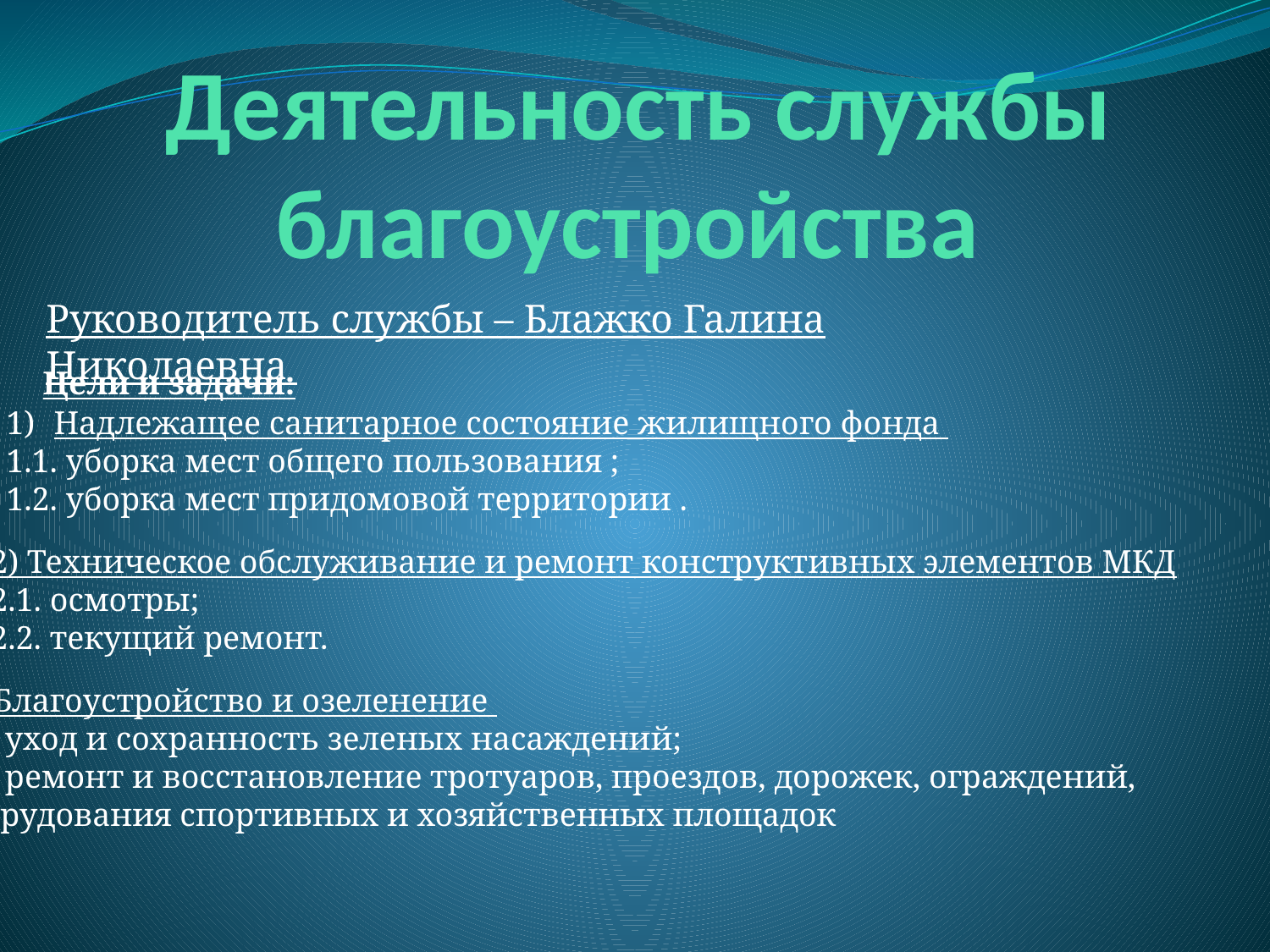

# Деятельность службы благоустройства
Руководитель службы – Блажко Галина Николаевна
Цели и задачи:
Надлежащее санитарное состояние жилищного фонда
1.1. уборка мест общего пользования ;
1.2. уборка мест придомовой территории .

2) Техническое обслуживание и ремонт конструктивных элементов МКД
2.1. осмотры;
2.2. текущий ремонт.
Благоустройство и озеленение
3.1. уход и сохранность зеленых насаждений;
3.2. ремонт и восстановление тротуаров, проездов, дорожек, ограждений,
оборудования спортивных и хозяйственных площадок